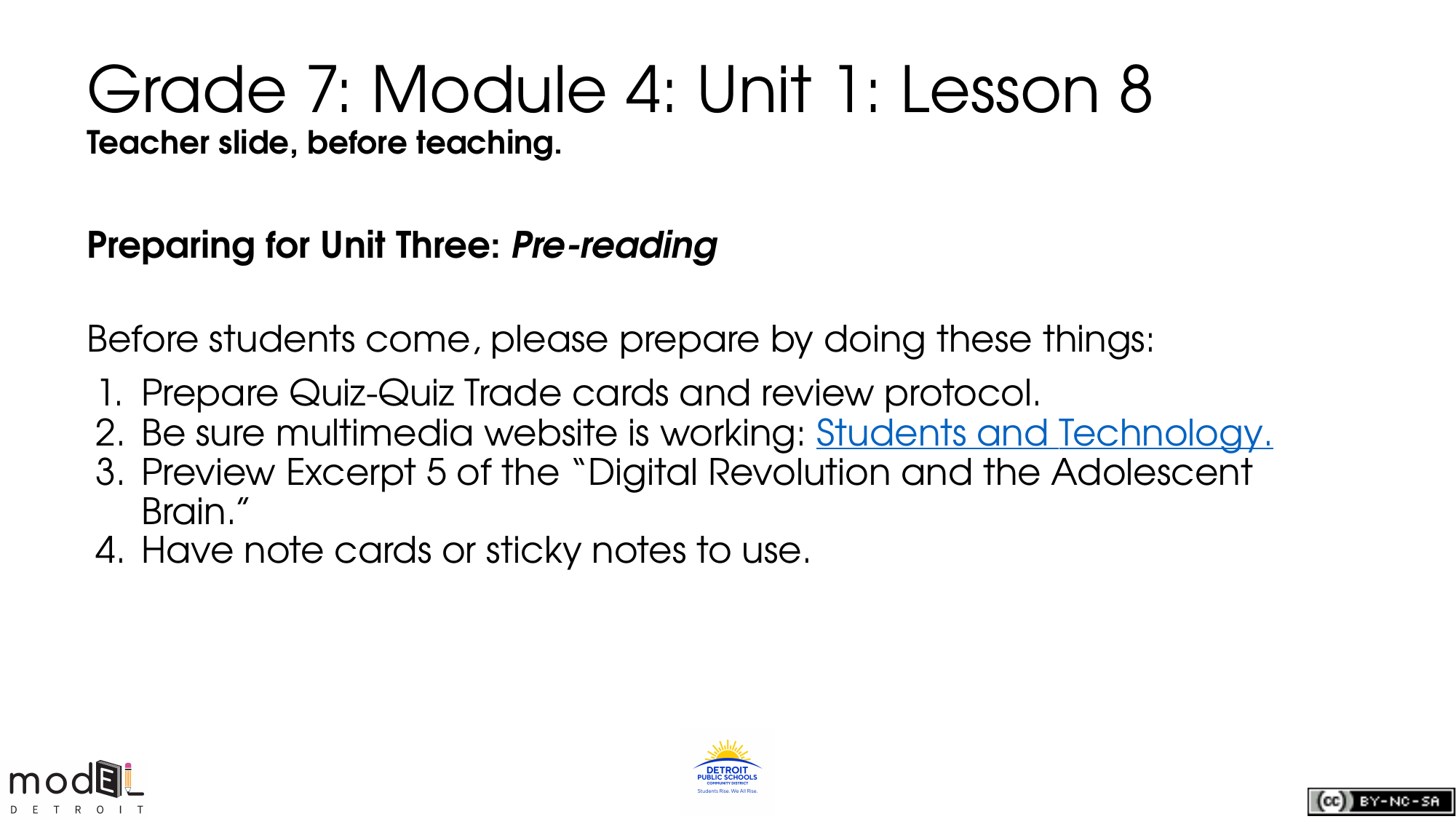

Grade 7: Module 4: Unit 1: Lesson 8
Teacher slide, before teaching.
Preparing for Unit Three: Pre-reading

Before students come, please prepare by doing these things:
Prepare Quiz-Quiz Trade cards and review protocol.
Be sure multimedia website is working: Students and Technology.
Preview Excerpt 5 of the “Digital Revolution and the Adolescent Brain.”
Have note cards or sticky notes to use.